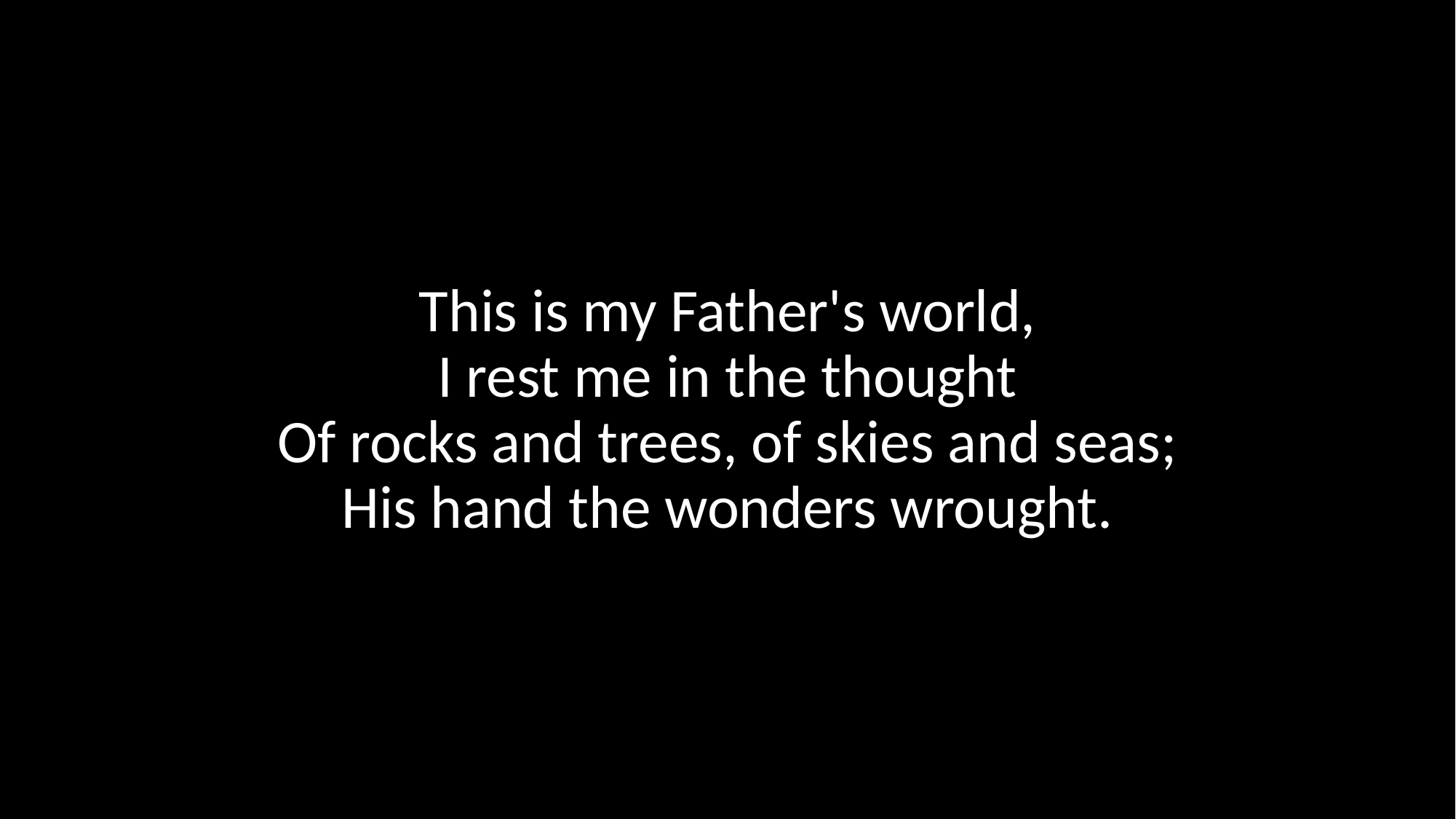

This is my Father's world,
I rest me in the thought
Of rocks and trees, of skies and seas;
His hand the wonders wrought.